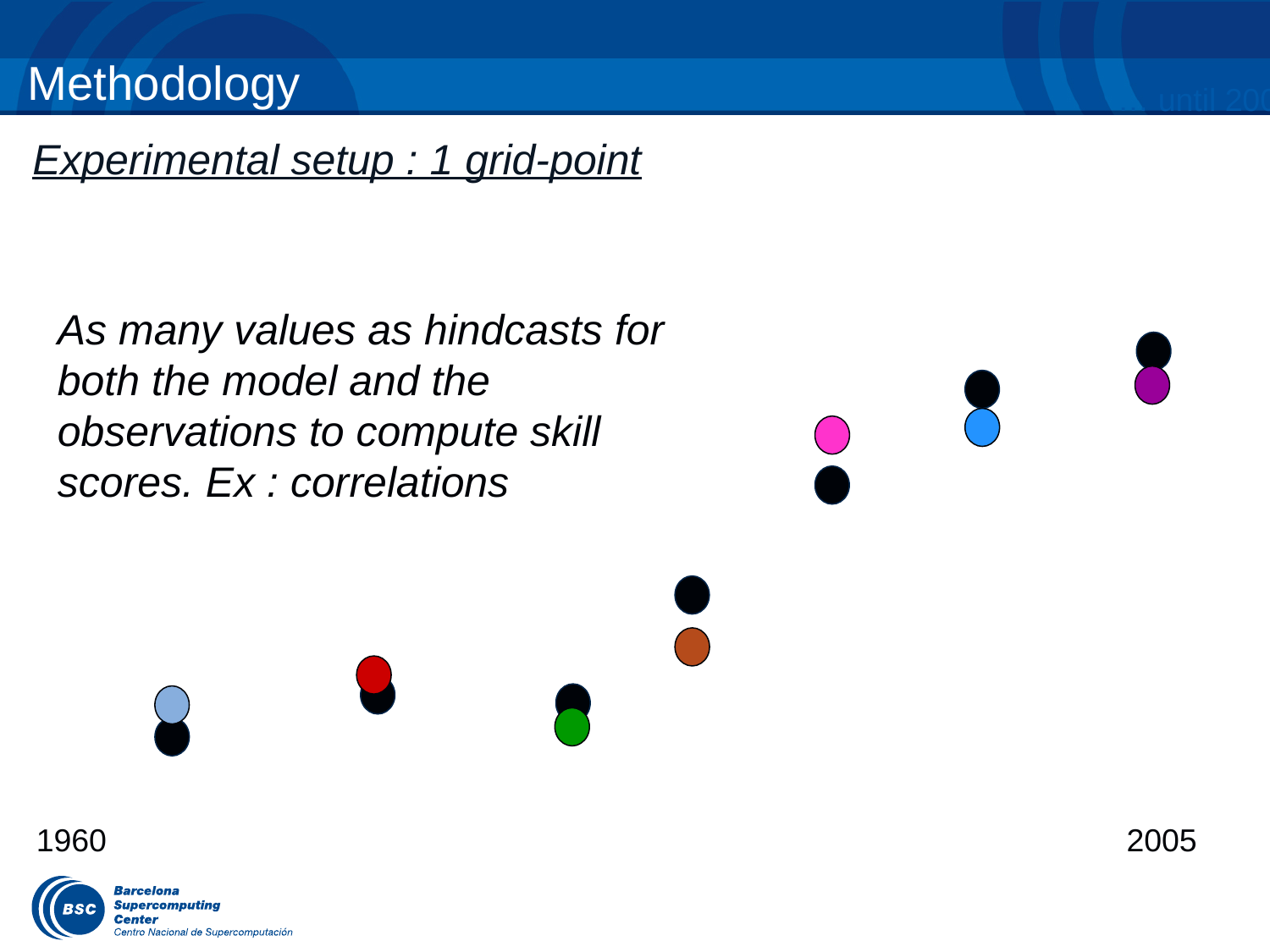

# Methodology
… until 2009
Experimental setup : 1 grid-point
As many values as hindcasts for both the model and the observations to compute skill scores. Ex : correlations

 1960
 2005